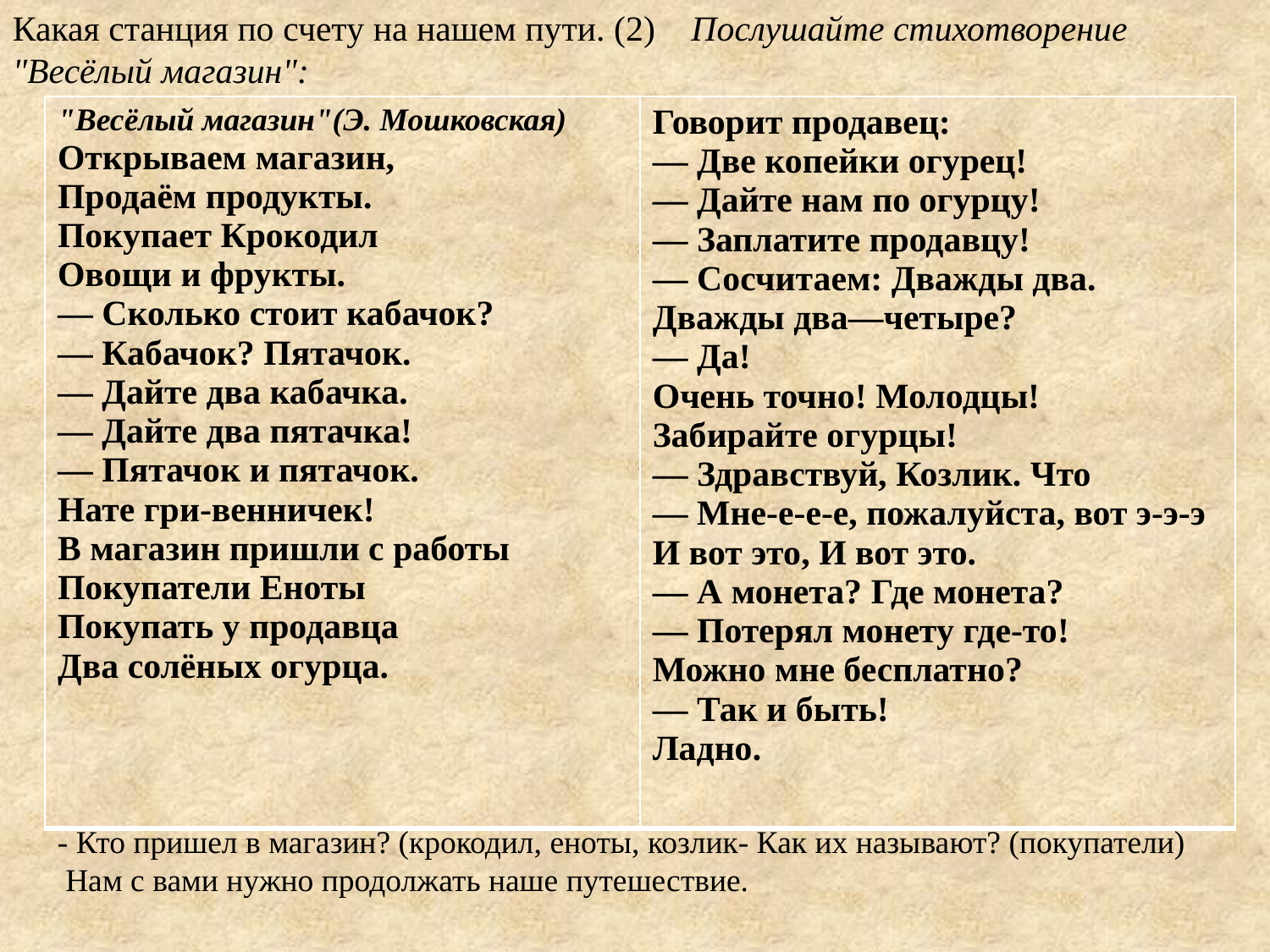

Какая станция по счету на нашем пути. (2)    Послушайте стихотворение "Весёлый магазин":

| "Весёлый магазин"(Э. Мошковская) Открываем магазин, Продаём продукты. Покупает Крокодил Овощи и фрукты. — Сколько стоит кабачок? — Кабачок? Пятачок. — Дайте два кабачка. — Дайте два пятачка! — Пятачок и пятачок. Нате гри-венничек! В магазин пришли с работы Покупатели Еноты Покупать у продавца Два солёных огурца. | Говорит продавец: — Две копейки огурец! — Дайте нам по огурцу! — Заплатите продавцу! — Сосчитаем: Дважды два. Дважды два—четыре? — Да! Очень точно! Молодцы! Забирайте огурцы! — Здравствуй, Козлик. Что — Мне-е-е-е, пожалуйста, вот э-э-э И вот это, И вот это. — А монета? Где монета? — Потерял монету где-то! Можно мне бесплатно? — Так и быть! Ладно. |
| --- | --- |
- Кто пришел в магазин? (крокодил, еноты, козлик- Как их называют? (покупатели)
 Нам с вами нужно продолжать наше путешествие.